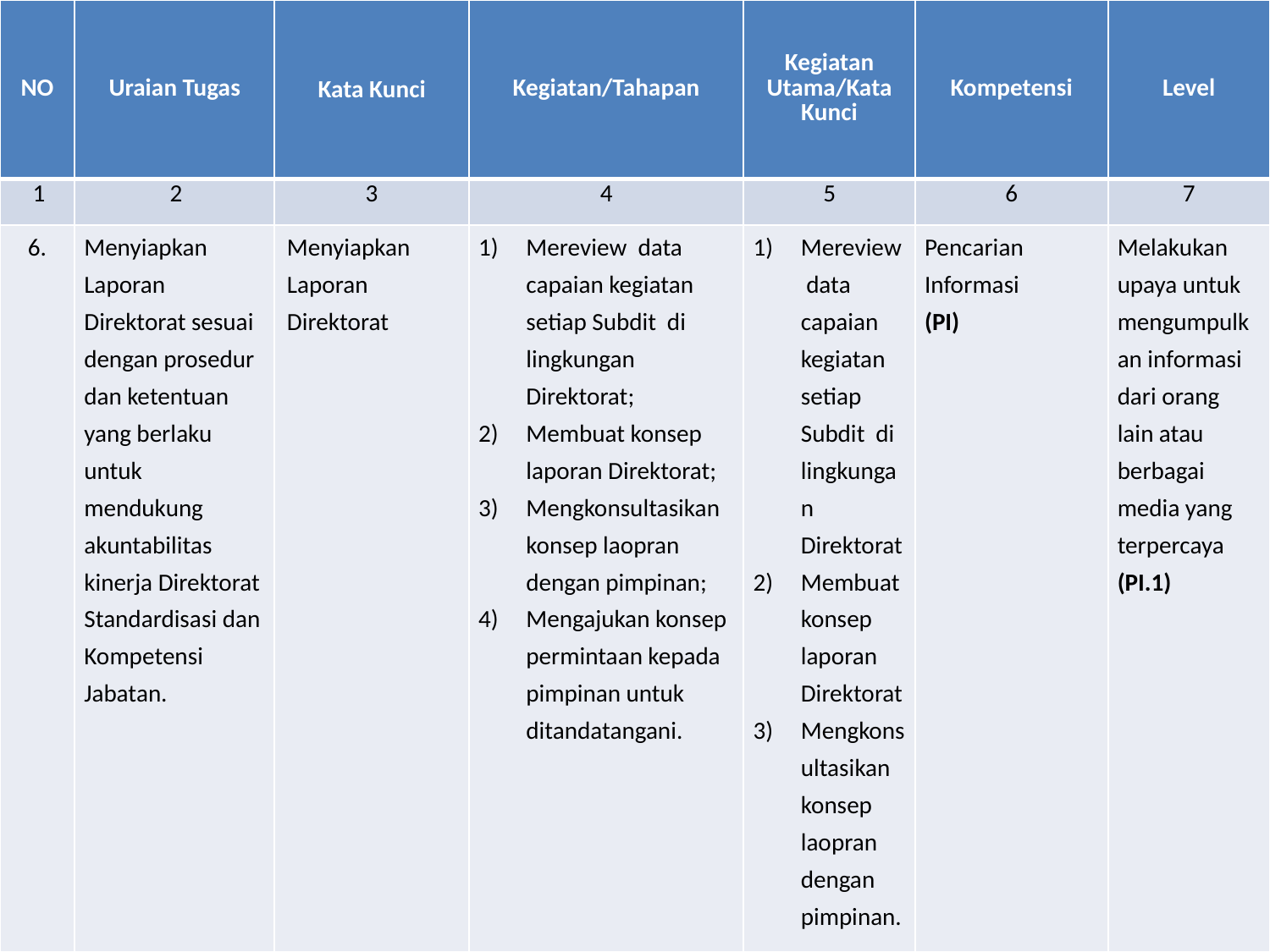

| NO | Uraian Tugas | Kata Kunci | Kegiatan/Tahapan | Kegiatan Utama/Kata Kunci | Kompetensi | Level |
| --- | --- | --- | --- | --- | --- | --- |
| 1 | 2 | 3 | 4 | 5 | 6 | 7 |
| 6. | Menyiapkan Laporan Direktorat sesuai dengan prosedur dan ketentuan yang berlaku untuk mendukung akuntabilitas kinerja Direktorat Standardisasi dan Kompetensi Jabatan. | Menyiapkan Laporan Direktorat | Mereview data capaian kegiatan setiap Subdit di lingkungan Direktorat; Membuat konsep laporan Direktorat; Mengkonsultasikan konsep laopran dengan pimpinan; Mengajukan konsep permintaan kepada pimpinan untuk ditandatangani. | Mereview data capaian kegiatan setiap Subdit di lingkungan Direktorat Membuat konsep laporan Direktorat Mengkonsultasikan konsep laopran dengan pimpinan. | Pencarian Informasi (PI) | Melakukan upaya untuk mengumpulkan informasi dari orang lain atau berbagai media yang terpercaya (PI.1) |
45